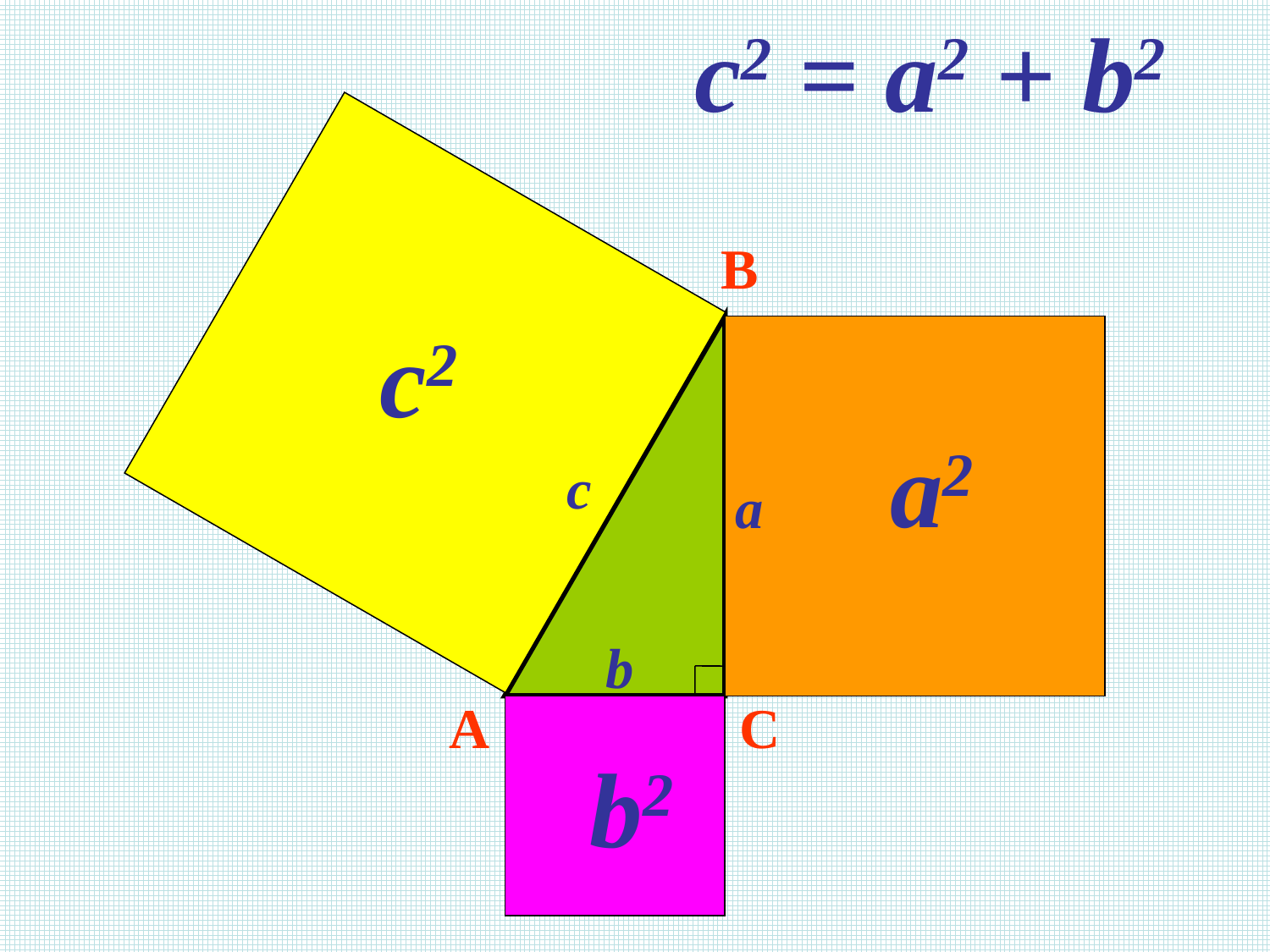

c2 = a2 + b2

B
c2

a2
c
a
b

A
C

b2